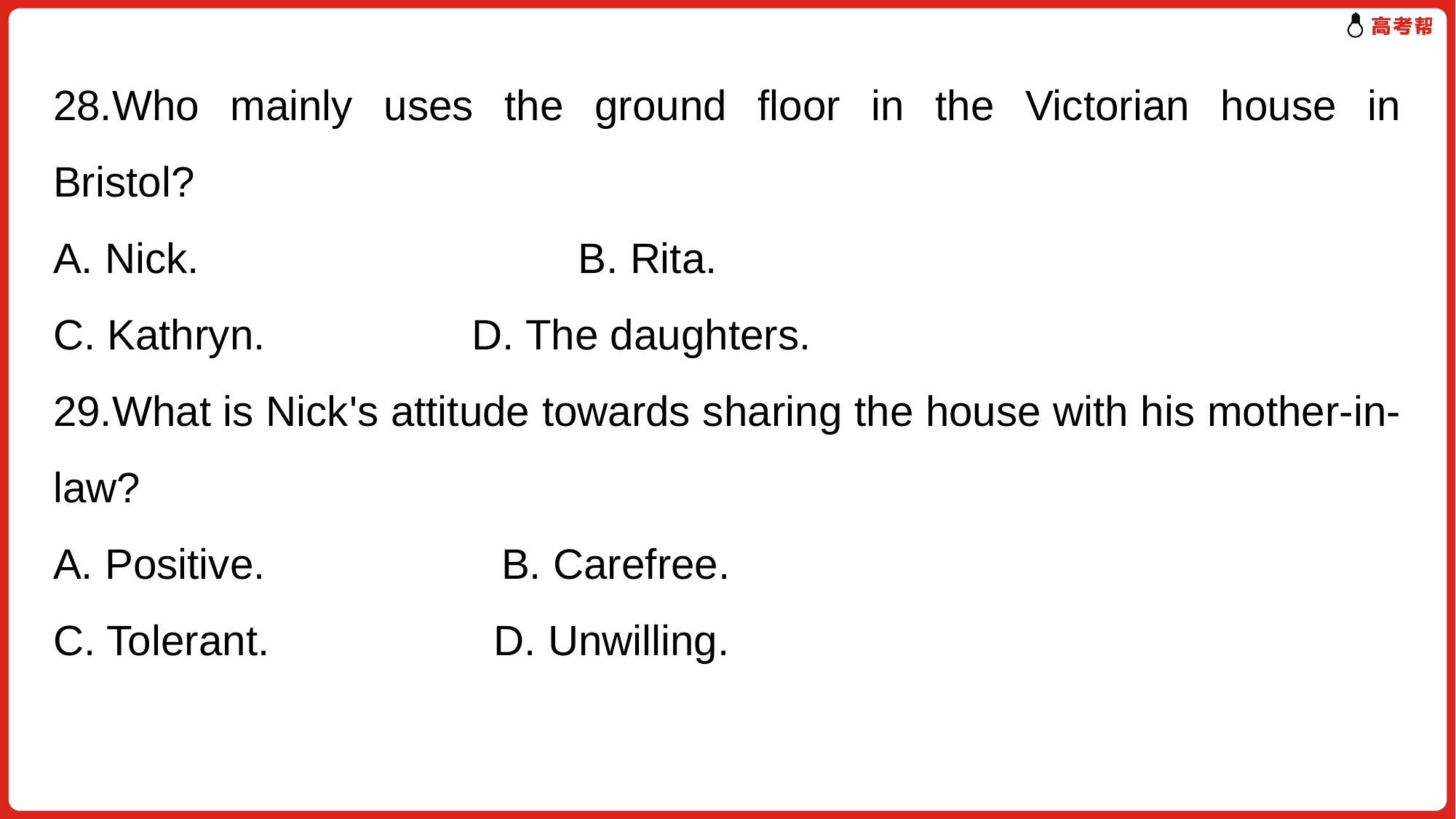

28.Who mainly uses the ground floor in the Victorian house in Bristol?
A. Nick.	                          B. Rita.
C. Kathryn.	                 D. The daughters.
29.What is Nick's attitude towards sharing the house with his mother-in-law?
A. Positive.                    B. Carefree.
C. Tolerant.                   D. Unwilling.